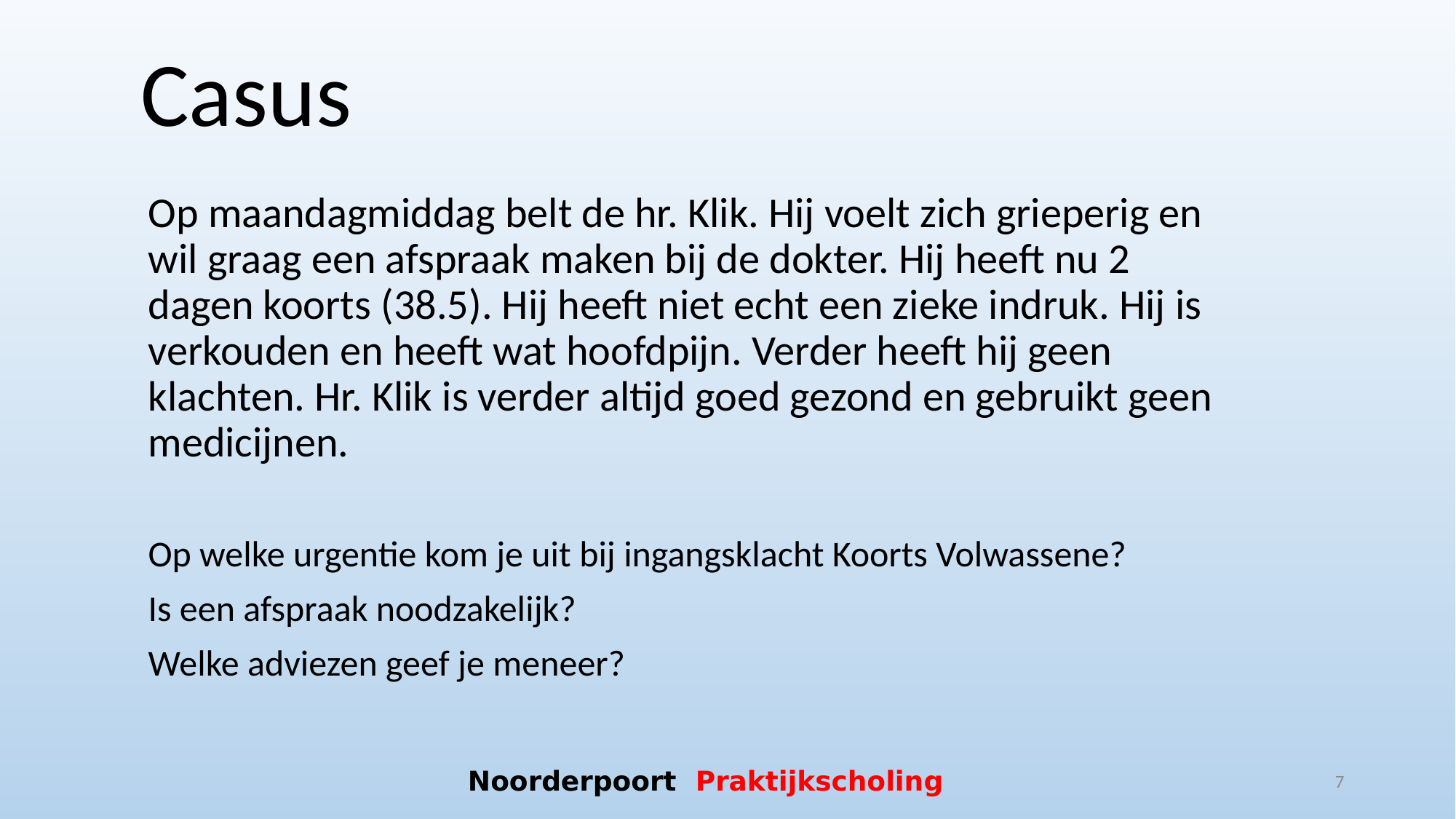

# Casus
Op maandagmiddag belt de hr. Klik. Hij voelt zich grieperig en wil graag een afspraak maken bij de dokter. Hij heeft nu 2 dagen koorts (38.5). Hij heeft niet echt een zieke indruk. Hij is verkouden en heeft wat hoofdpijn. Verder heeft hij geen klachten. Hr. Klik is verder altijd goed gezond en gebruikt geen medicijnen.

Op welke urgentie kom je uit bij ingangsklacht Koorts Volwassene?
Is een afspraak noodzakelijk?
Welke adviezen geef je meneer?

Noorderpoort  Praktijkscholing
7